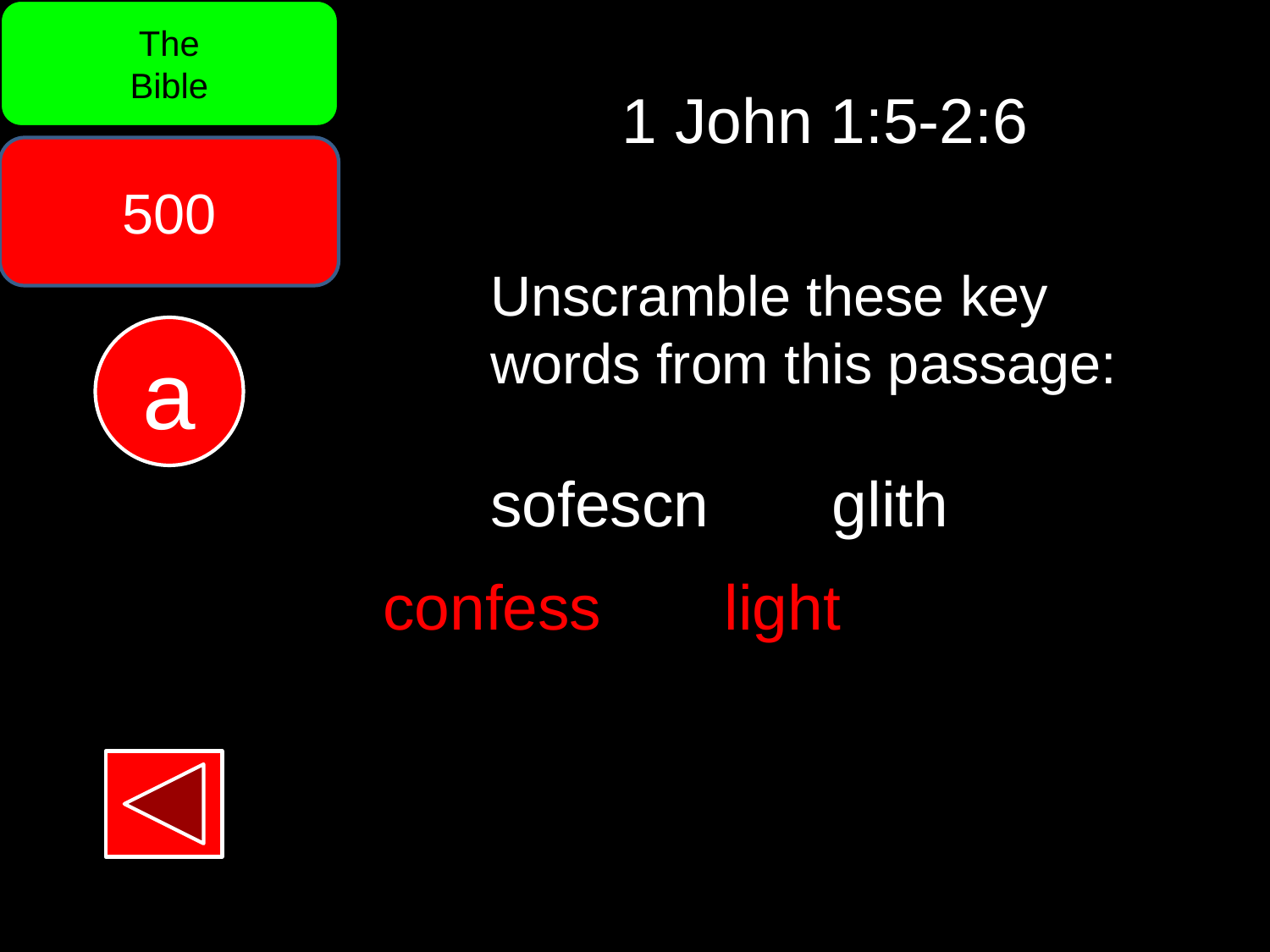

The
Bible
1 John 1:5-2:6
500
Unscramble these key
words from this passage:

sofescn       glith
a
confess       light